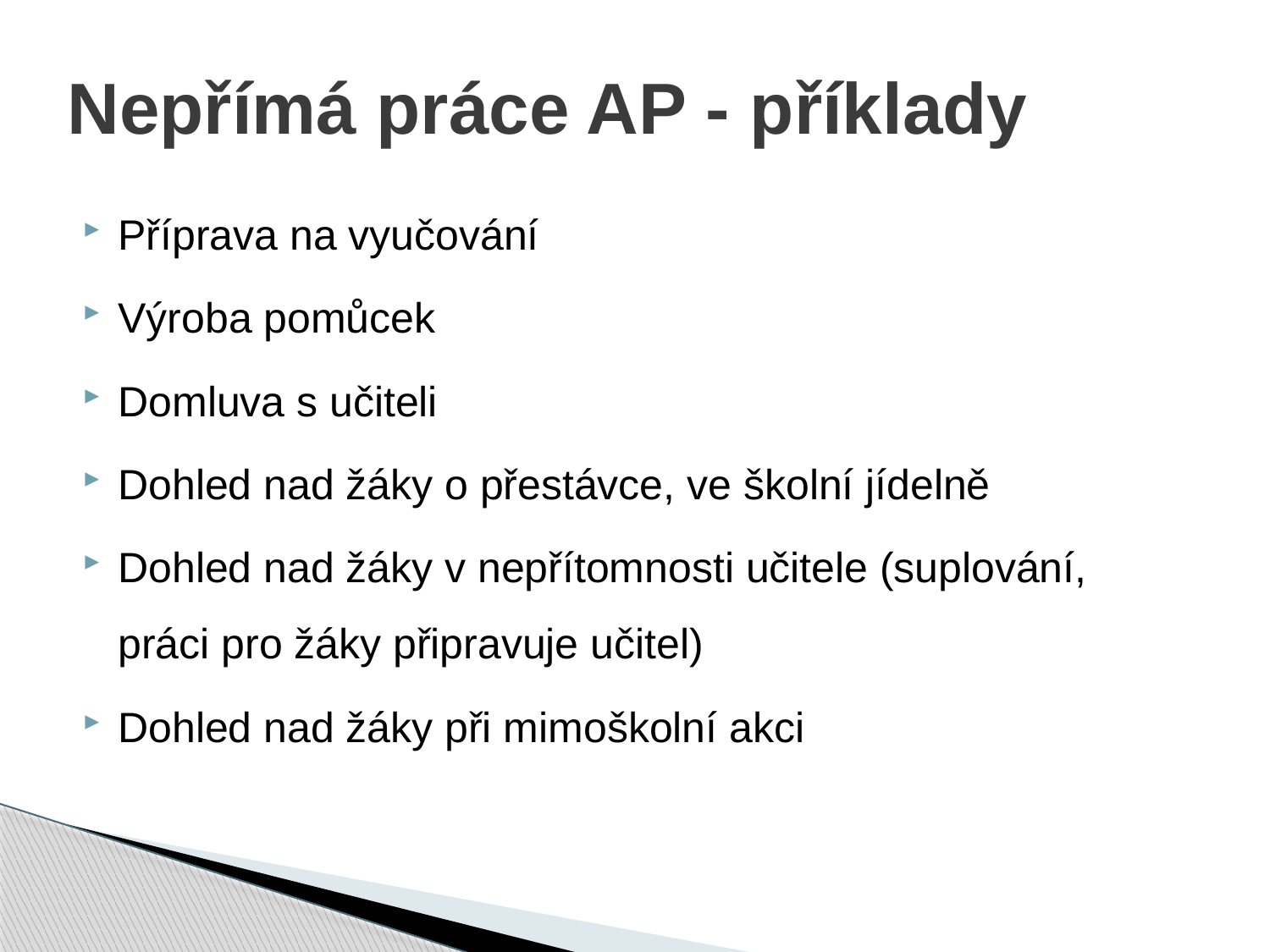

# Nepřímá práce AP - příklady
Příprava na vyučování
Výroba pomůcek
Domluva s učiteli
Dohled nad žáky o přestávce, ve školní jídelně
Dohled nad žáky v nepřítomnosti učitele (suplování, práci pro žáky připravuje učitel)
Dohled nad žáky při mimoškolní akci